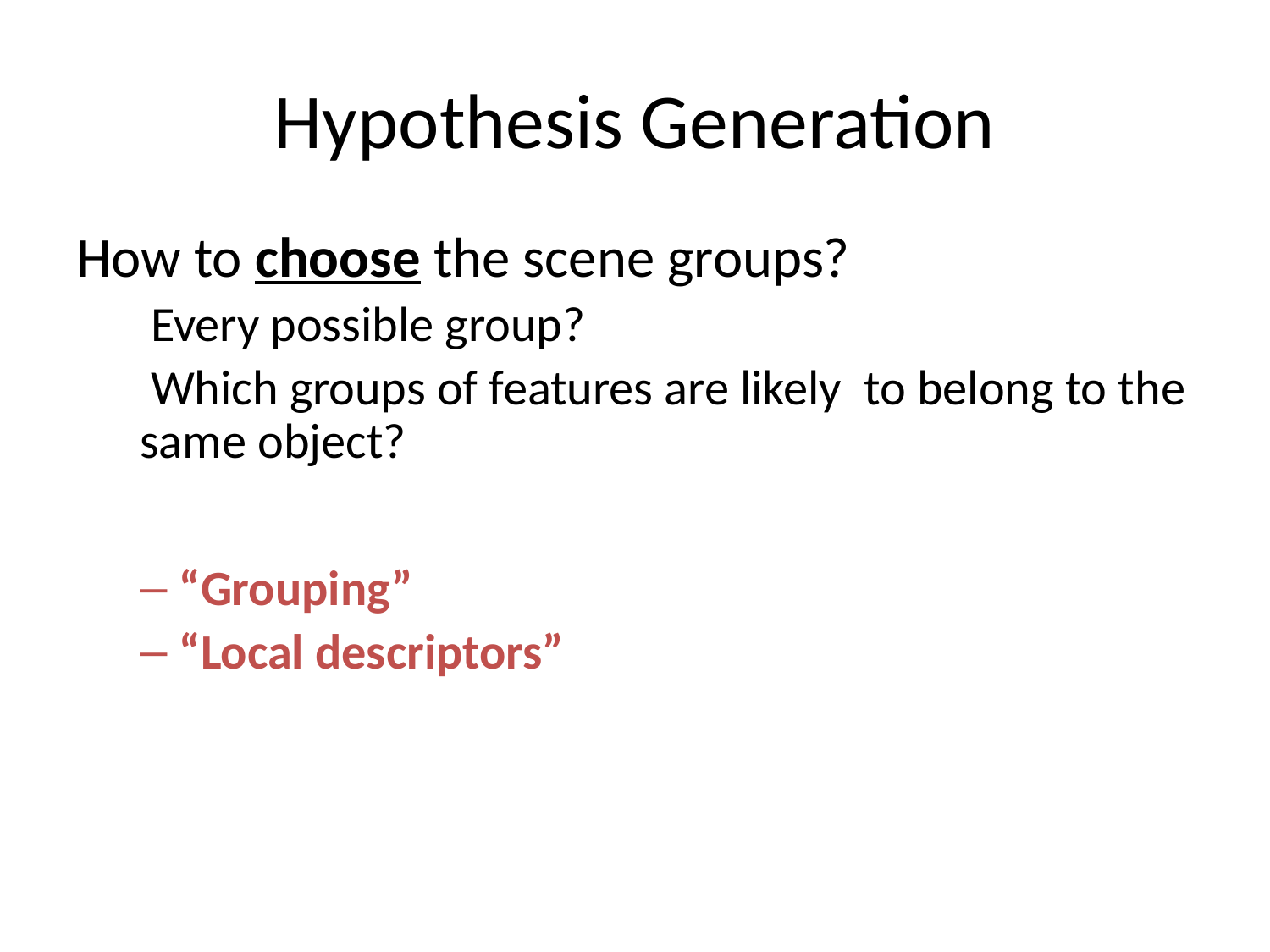

# Hypothesis Generation
How to choose the scene groups?
 Every possible group?
 Which groups of features are likely  to belong to the same object?

“Grouping”
“Local descriptors”